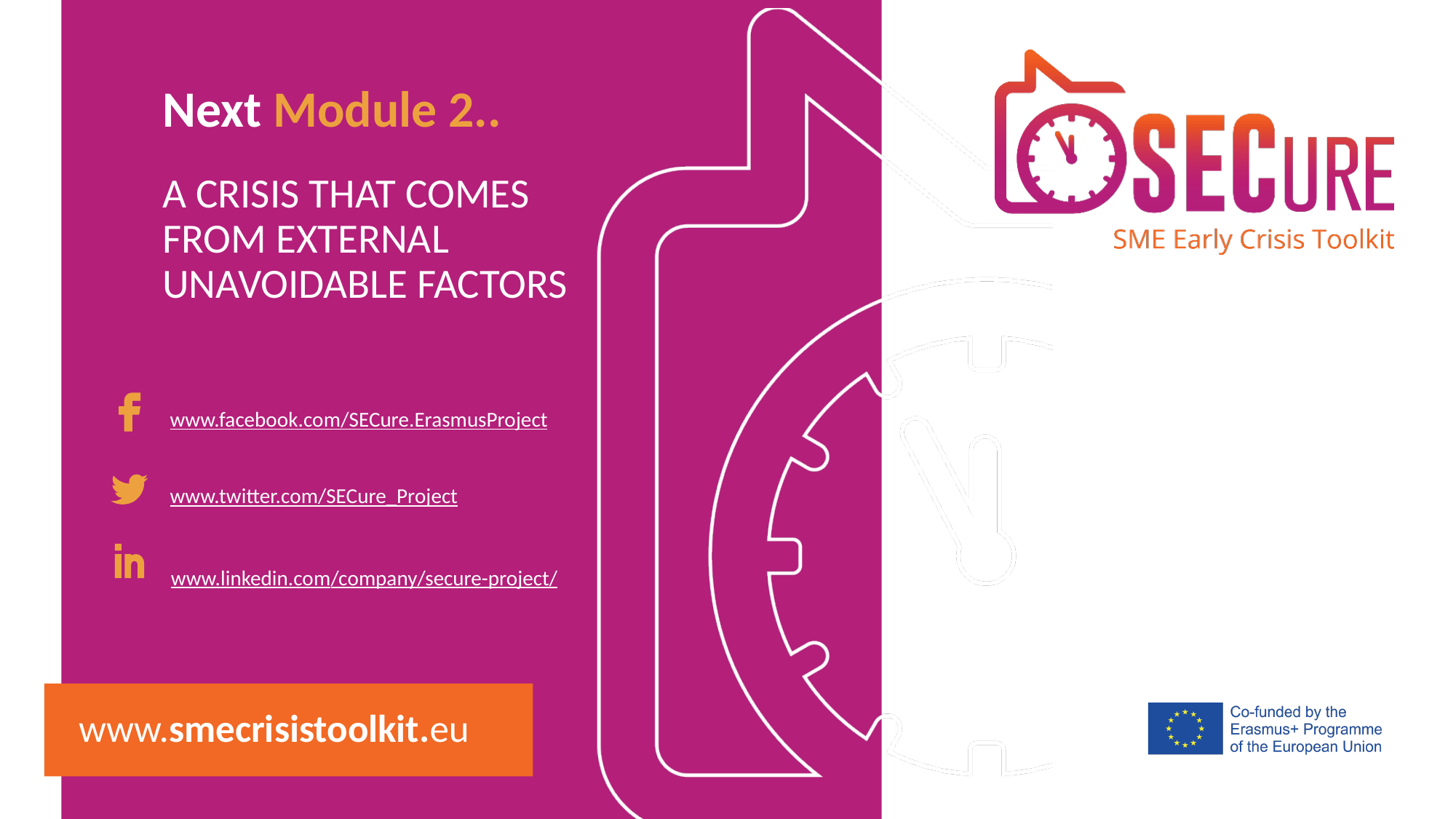

Next Module 2..
A CRISIS THAT COMES FROM EXTERNAL UNAVOIDABLE FACTORS

www.facebook.com/SECure.ErasmusProject
www.twitter.com/SECure_Project

www.linkedin.com/company/secure-project/
www.smecrisistoolkit.eu